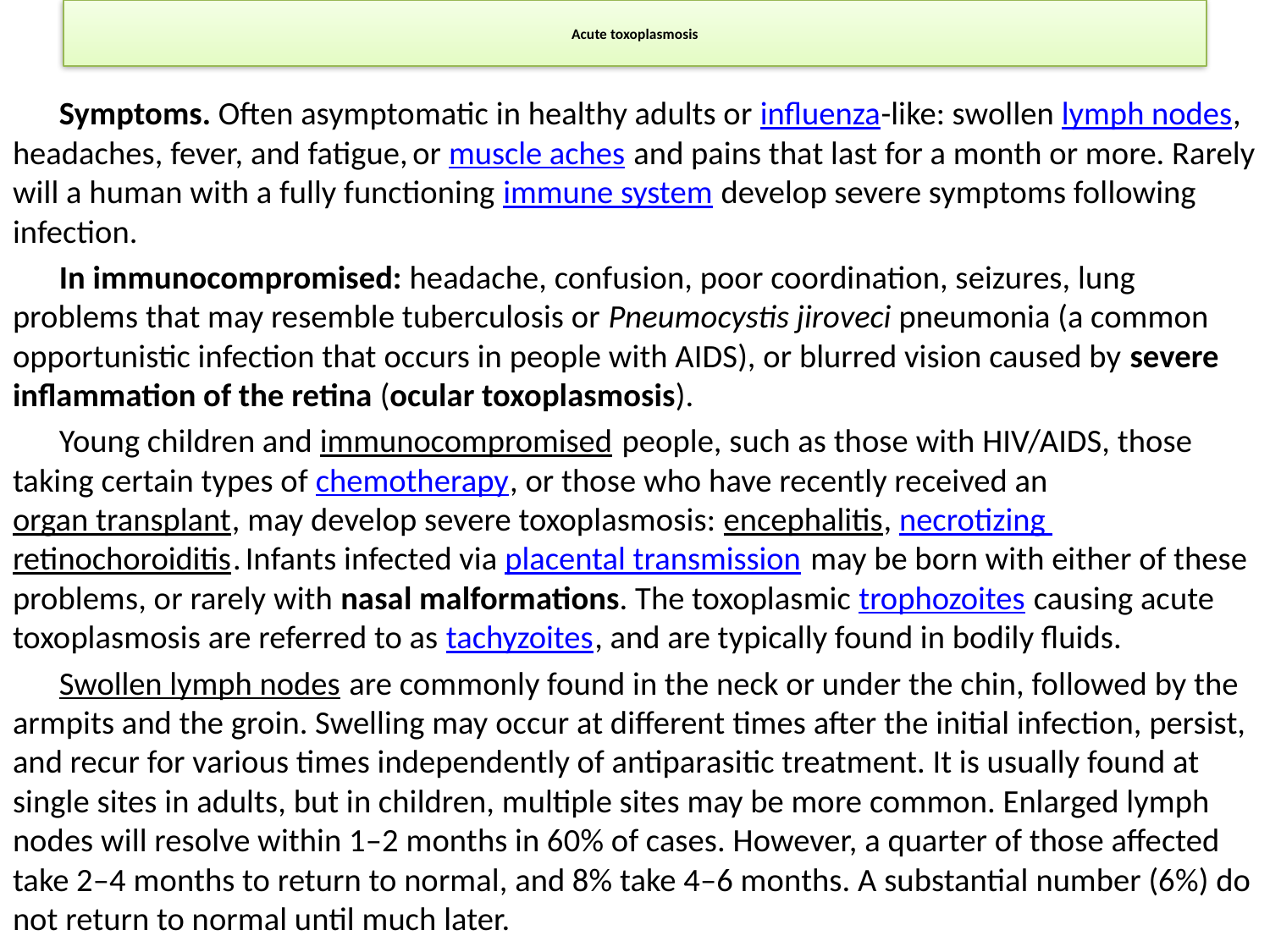

# Acute toxoplasmosis
Symptoms. Often asymptomatic in healthy adults or influenza-like: swollen lymph nodes, headaches, fever, and fatigue, or muscle aches and pains that last for a month or more. Rarely will a human with a fully functioning immune system develop severe symptoms following infection.
In immunocompromised: headache, confusion, poor coordination, seizures, lung problems that may resemble tuberculosis or Pneumocystis jiroveci pneumonia (a common opportunistic infection that occurs in people with AIDS), or blurred vision caused by severe inflammation of the retina (ocular toxoplasmosis).
Young children and immunocompromised people, such as those with HIV/AIDS, those taking certain types of chemotherapy, or those who have recently received an organ transplant, may develop severe toxoplasmosis: encephalitis, necrotizing retinochoroiditis. Infants infected via placental transmission may be born with either of these problems, or rarely with nasal malformations. The toxoplasmic trophozoites causing acute toxoplasmosis are referred to as tachyzoites, and are typically found in bodily fluids.
Swollen lymph nodes are commonly found in the neck or under the chin, followed by the armpits and the groin. Swelling may occur at different times after the initial infection, persist, and recur for various times independently of antiparasitic treatment. It is usually found at single sites in adults, but in children, multiple sites may be more common. Enlarged lymph nodes will resolve within 1–2 months in 60% of cases. However, a quarter of those affected take 2–4 months to return to normal, and 8% take 4–6 months. A substantial number (6%) do not return to normal until much later.